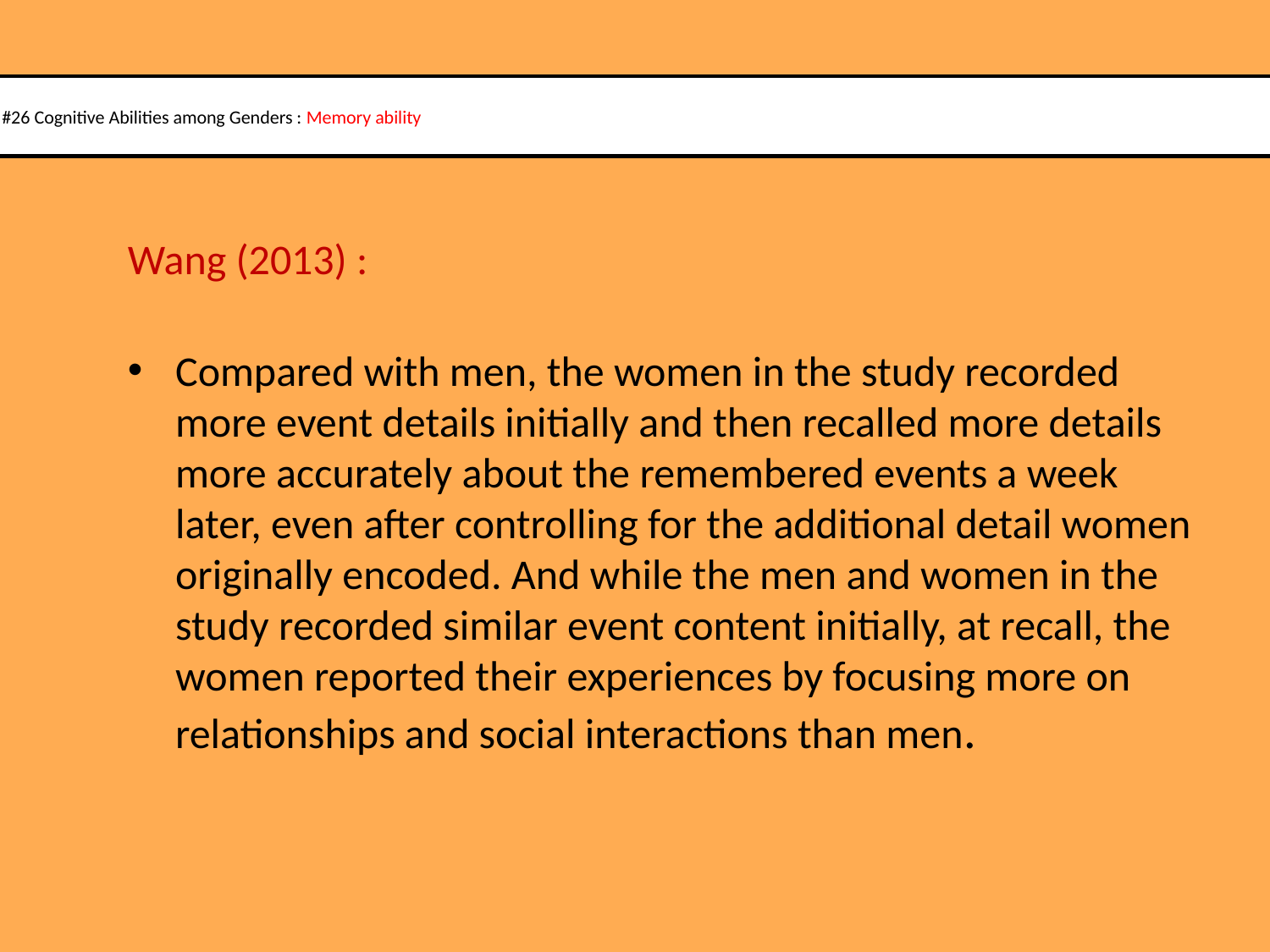

# #26 Cognitive Abilities among Genders : Memory ability
Wang (2013) :
Compared with men, the women in the study recorded more event details initially and then recalled more details more accurately about the remembered events a week later, even after controlling for the additional detail women originally encoded. And while the men and women in the study recorded similar event content initially, at recall, the women reported their experiences by focusing more on relationships and social interactions than men.